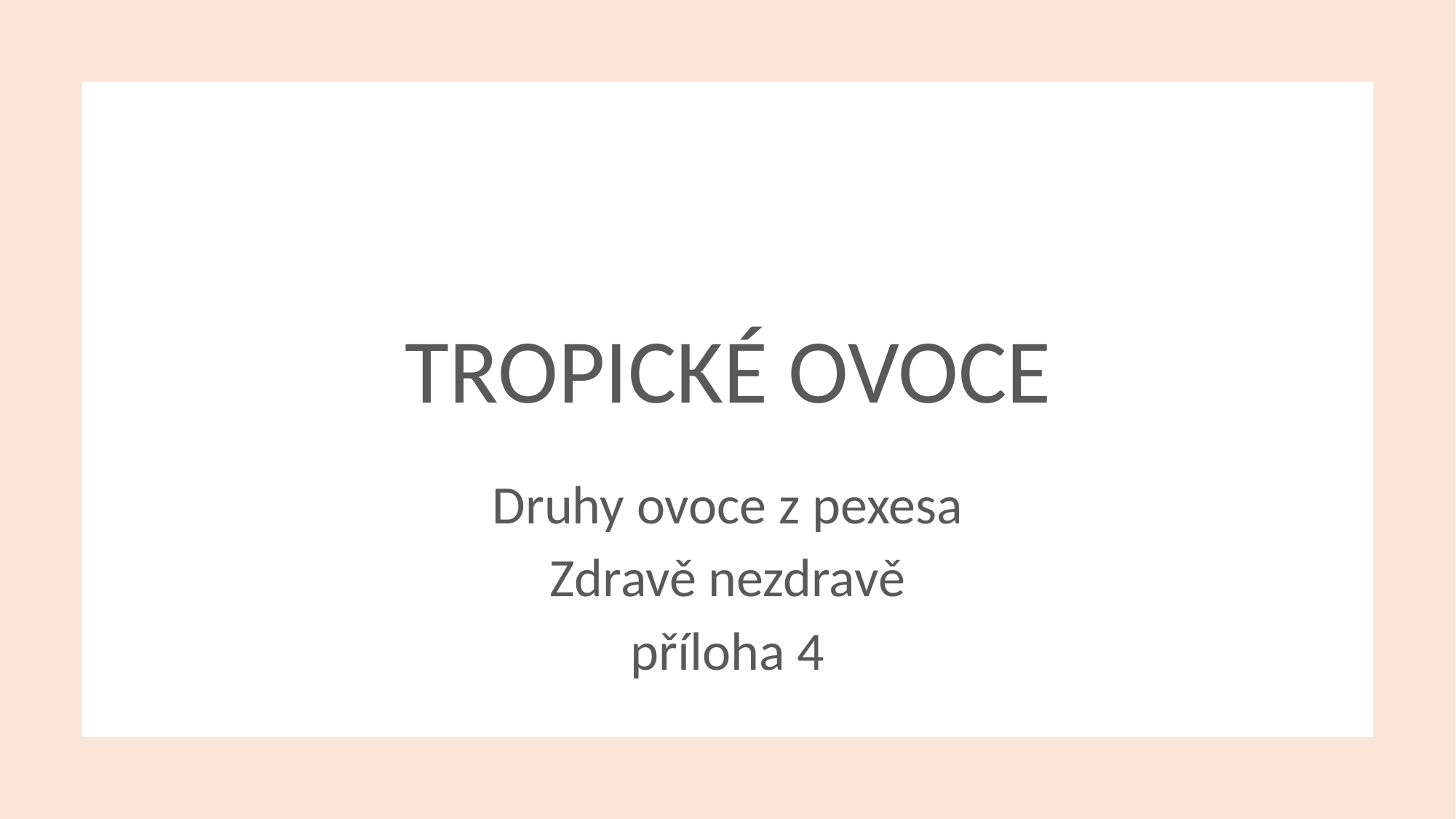

# TROPICKÉ OVOCE
Druhy ovoce z pexesa
Zdravě nezdravě
příloha 4